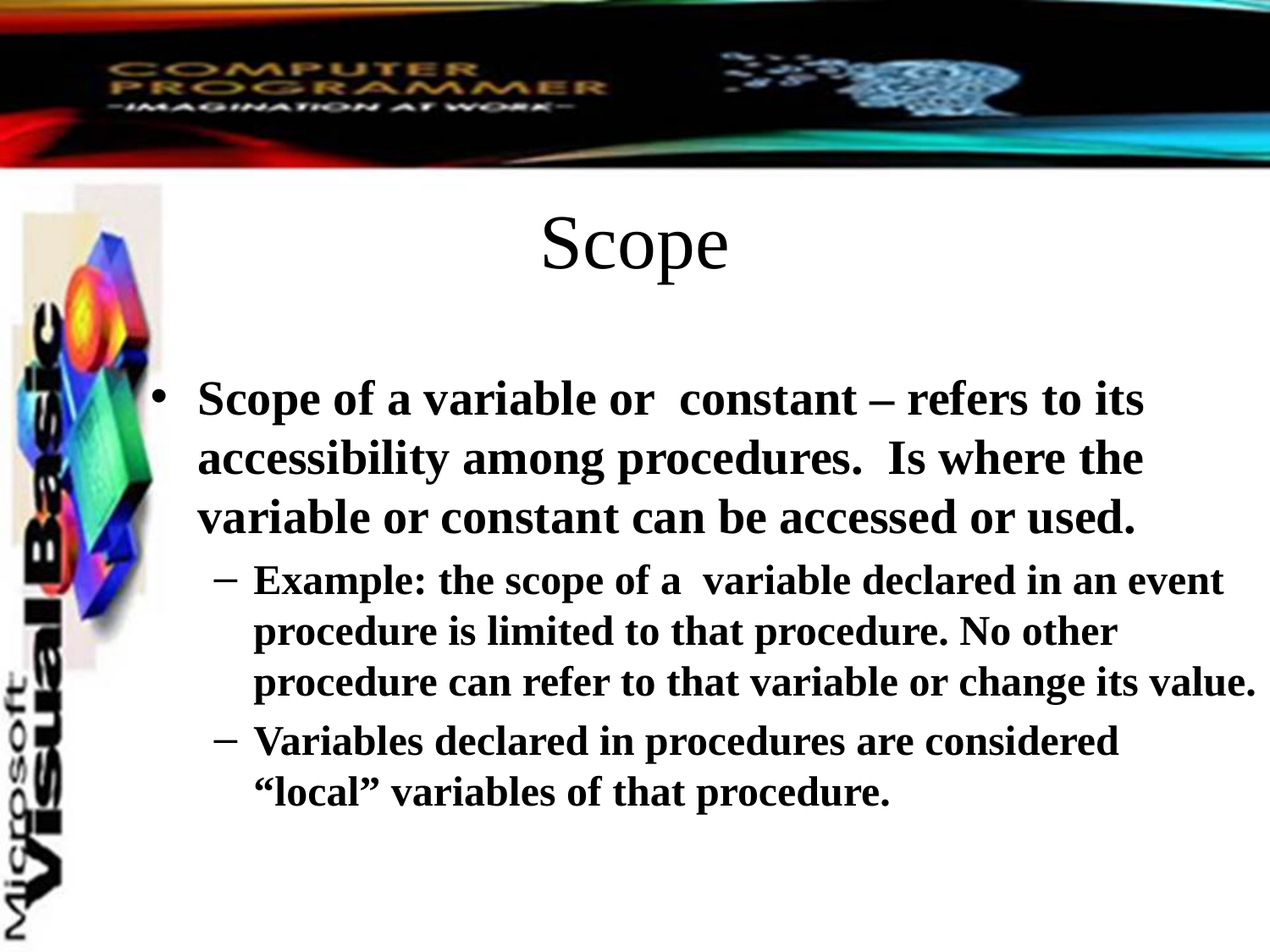

# Scope
Scope of a variable or  constant – refers to its accessibility among procedures.  Is where the variable or constant can be accessed or used.
Example: the scope of a  variable declared in an event procedure is limited to that procedure. No other procedure can refer to that variable or change its value.
Variables declared in procedures are considered “local” variables of that procedure.